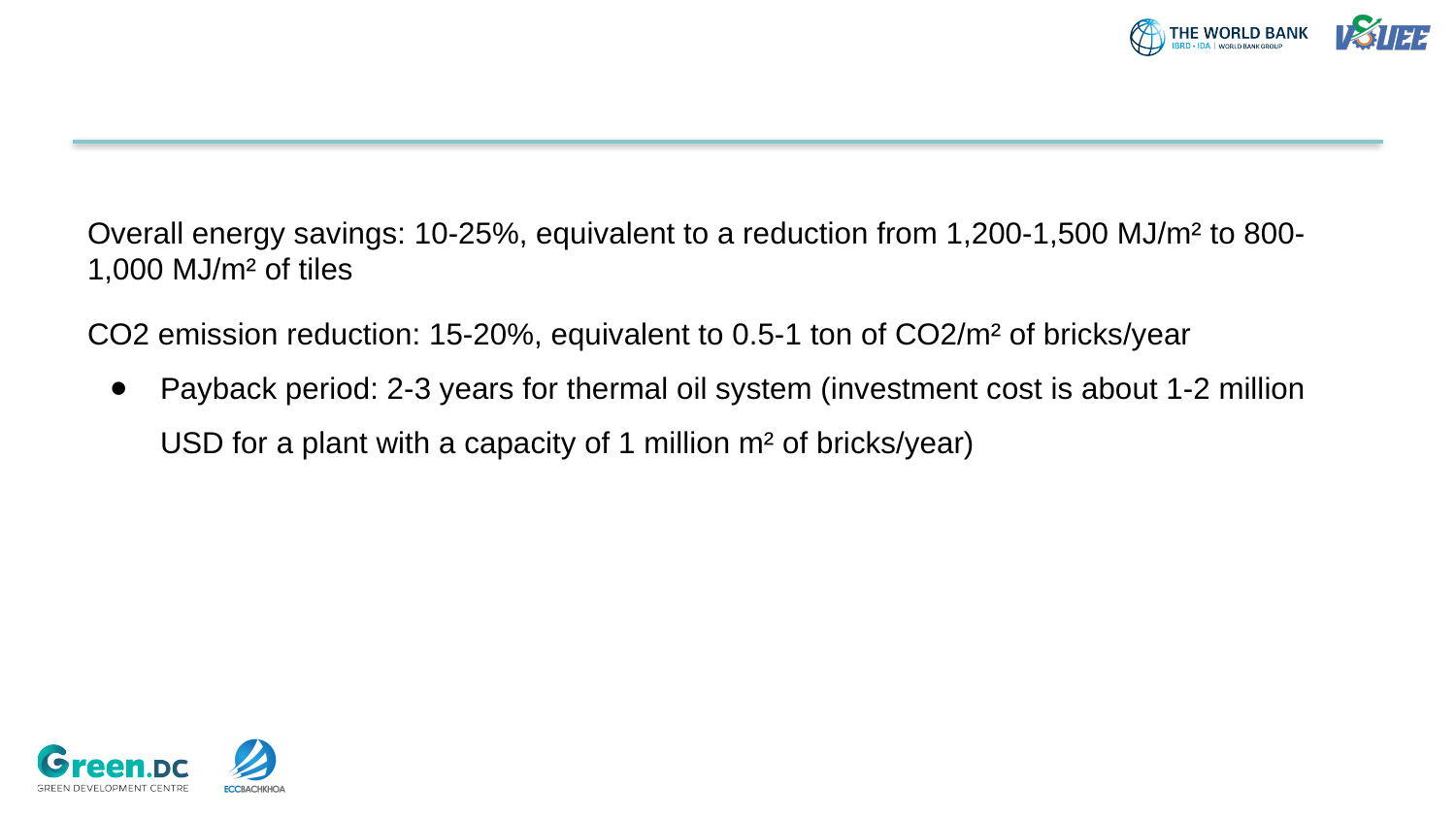

#
Overall energy savings: 10-25%, equivalent to a reduction from 1,200-1,500 MJ/m² to 800-1,000 MJ/m² of tiles
CO2 emission reduction: 15-20%, equivalent to 0.5-1 ton of CO2/m² of bricks/year
Payback period: 2-3 years for thermal oil system (investment cost is about 1-2 million USD for a plant with a capacity of 1 million m² of bricks/year)